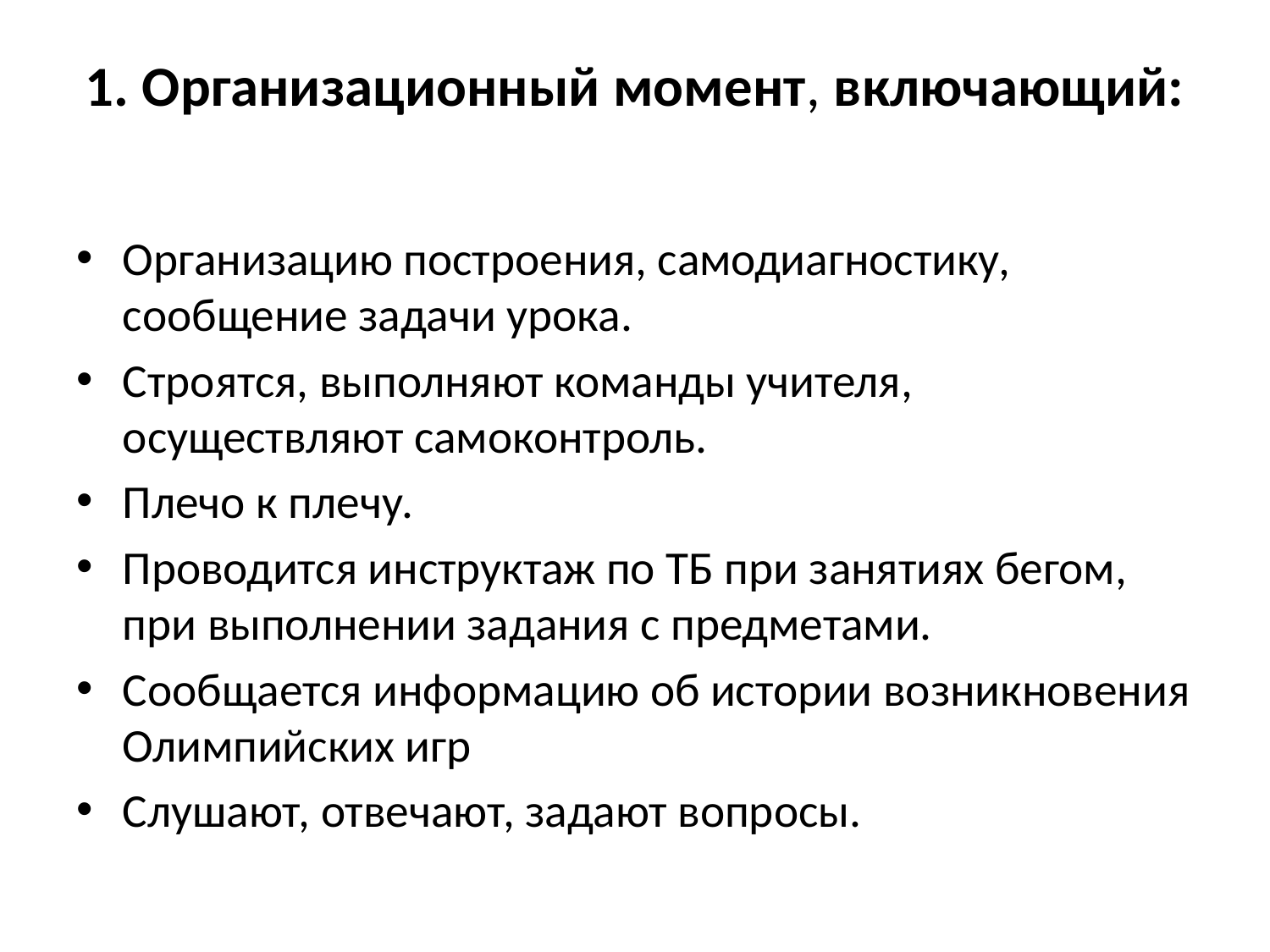

# 1. Организационный момент, включающий:
Организацию построения, самодиагностику, сообщение задачи урока.
Строятся, выполняют команды учителя, осуществляют самоконтроль.
Плечо к плечу.
Проводится инструктаж по ТБ при занятиях бегом, при выполнении задания с предметами.
Сообщается информацию об истории возникновения Олимпийских игр
Слушают, отвечают, задают вопросы.